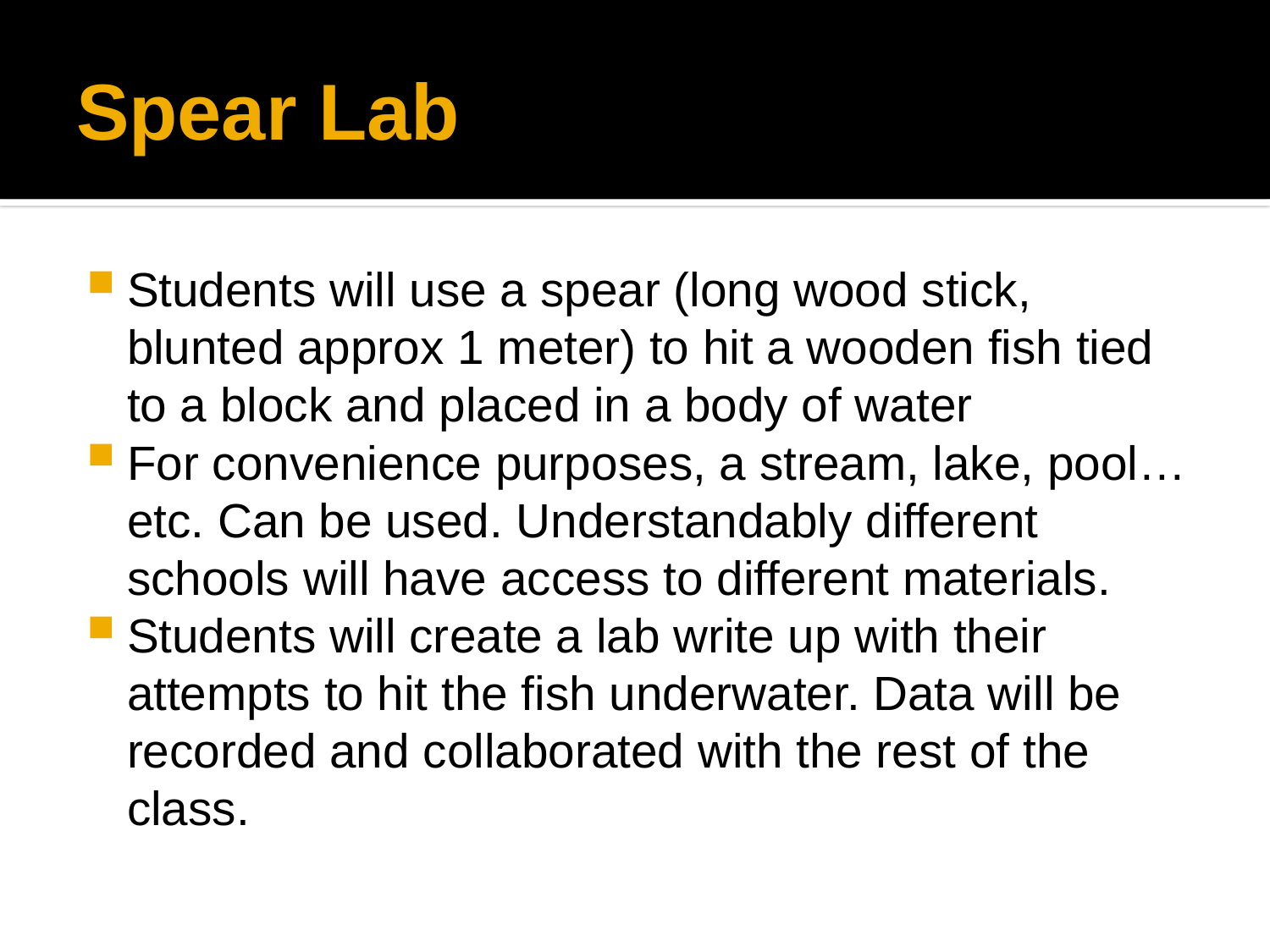

# Spear Lab
Students will use a spear (long wood stick, blunted approx 1 meter) to hit a wooden fish tied to a block and placed in a body of water
For convenience purposes, a stream, lake, pool…etc. Can be used. Understandably different schools will have access to different materials.
Students will create a lab write up with their attempts to hit the fish underwater. Data will be recorded and collaborated with the rest of the class.